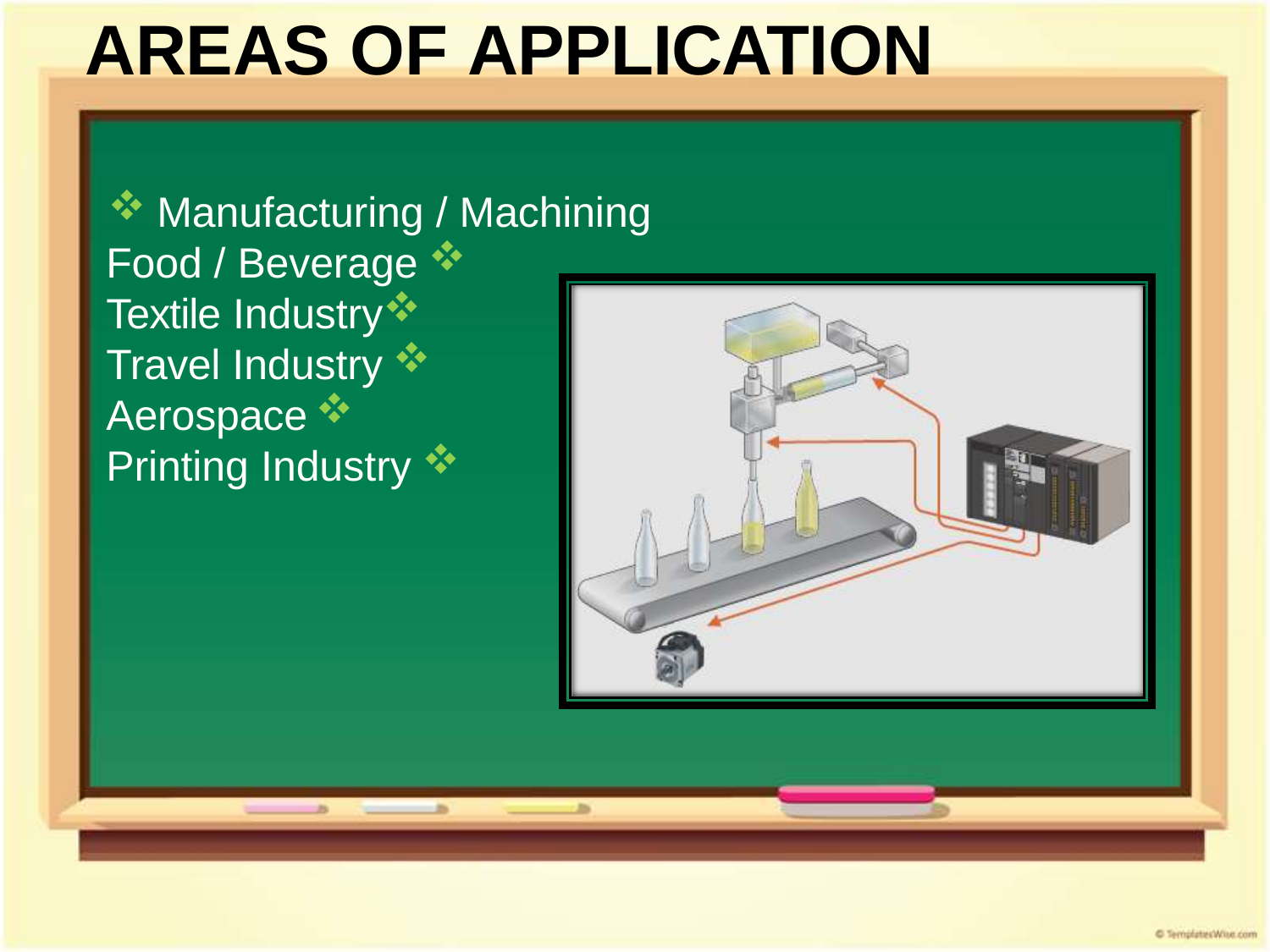

# AREAS OF APPLICATION
Manufacturing / Machining
Food / Beverage
Textile Industry
Travel Industry
Aerospace
Printing Industry